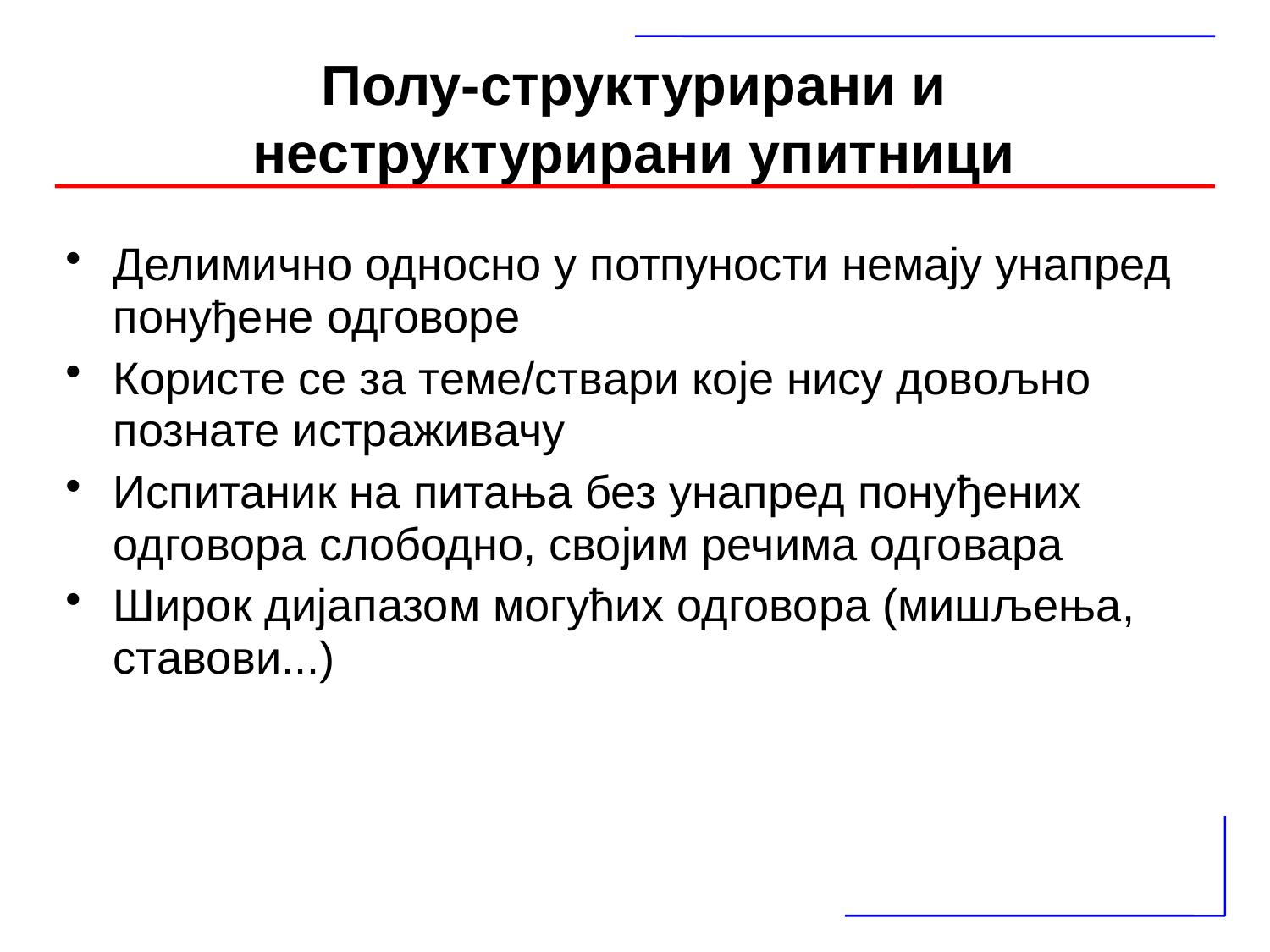

# Полу-структурирани и неструктурирани упитници
Делимично односно у потпуности немају унапред понуђене одговоре
Користе се за теме/ствари које нису довољно познате истраживачу
Испитаник на питања без унапред понуђених одговора слободно, својим речима одговара
Широк дијапазом могућих одговора (мишљења, ставови...)